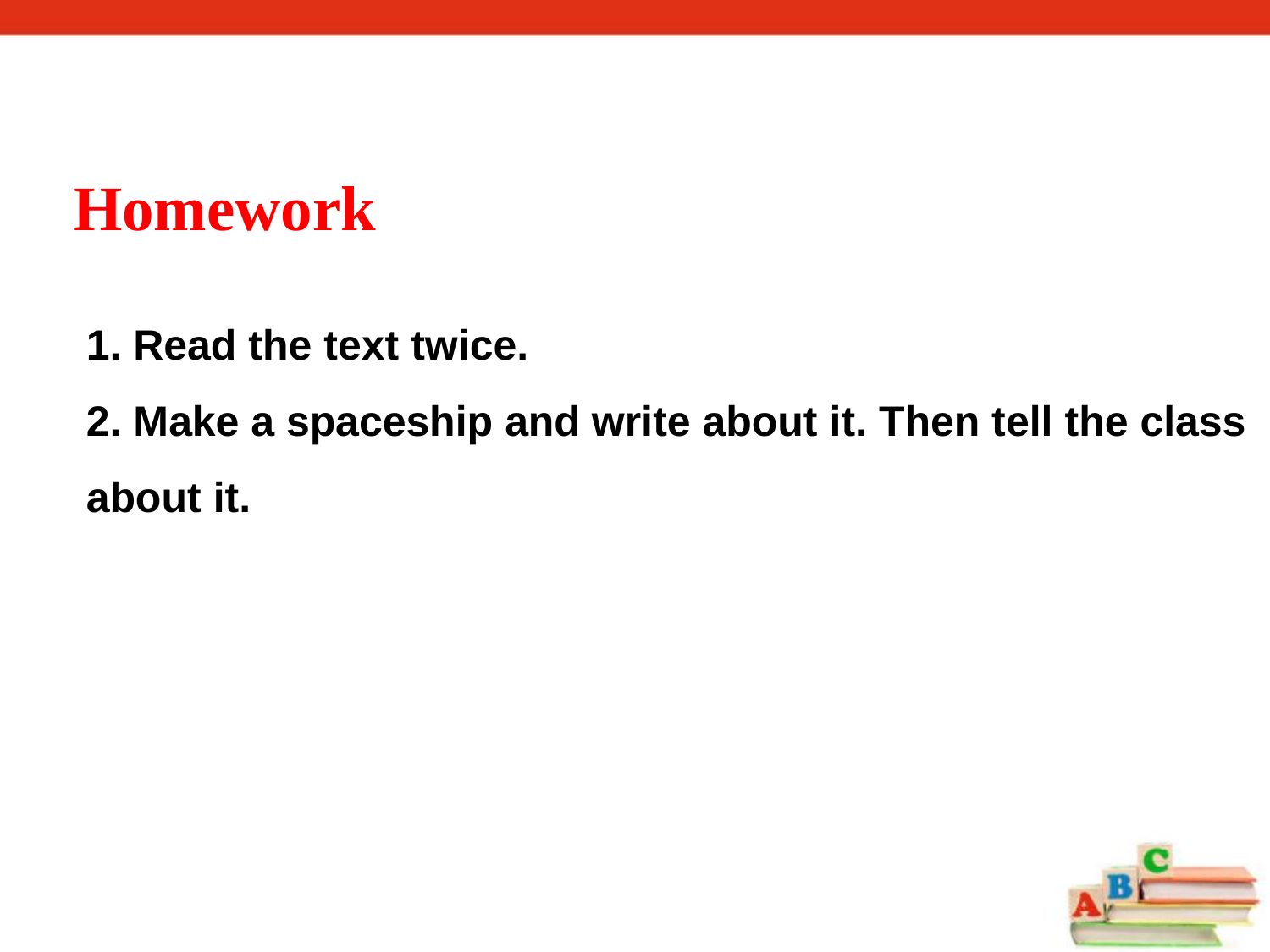

Homework
1. Read the text twice.
2. Make a spaceship and write about it. Then tell the class about it.